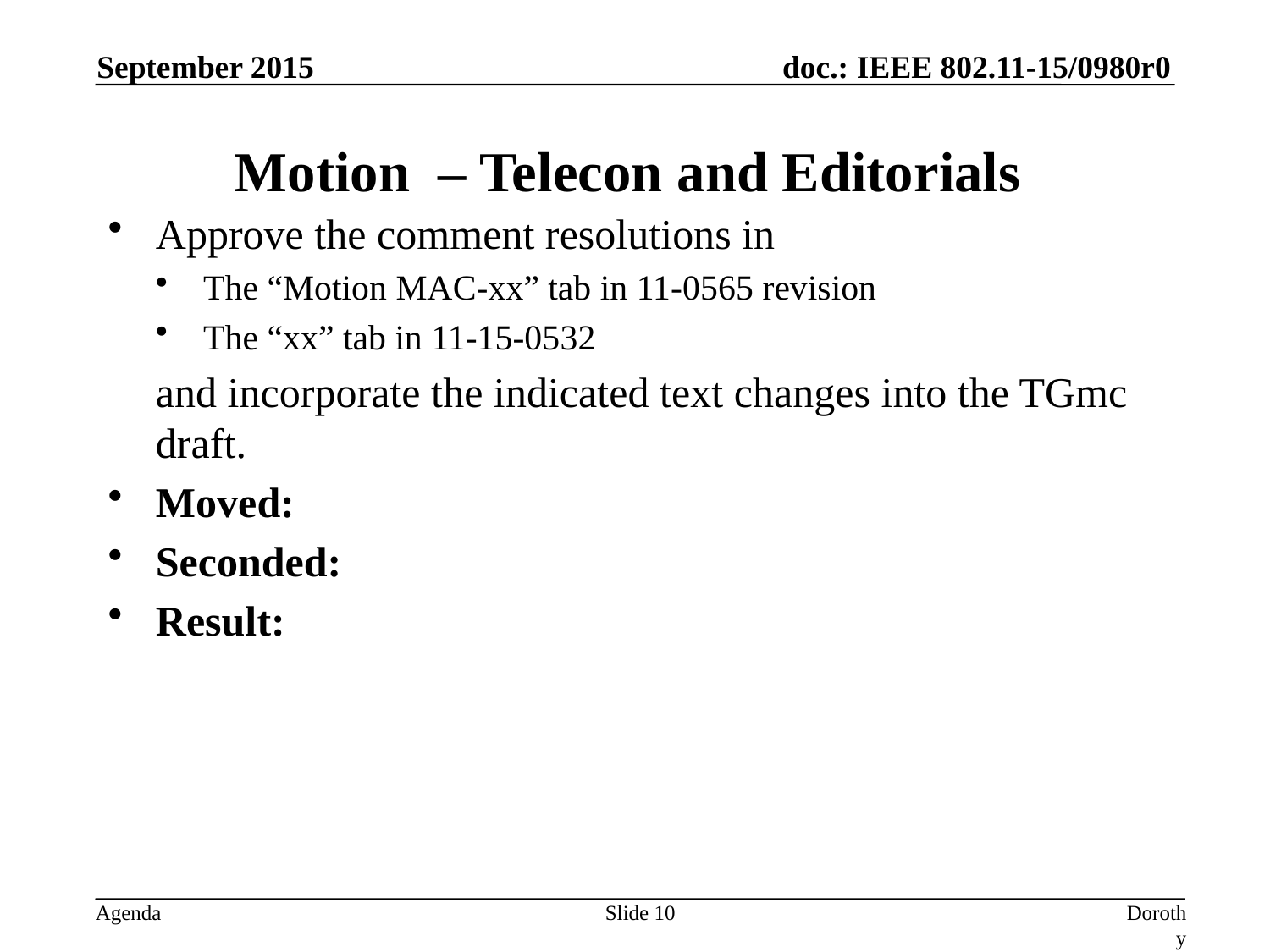

September 2015
# Motion  – Telecon and Editorials
Approve the comment resolutions in
The “Motion MAC-xx” tab in 11-0565 revision
The “xx” tab in 11-15-0532
and incorporate the indicated text changes into the TGmc draft.
Moved:
Seconded:
Result:
Slide 10
Dorothy Stanley, HP-Aruba Networks